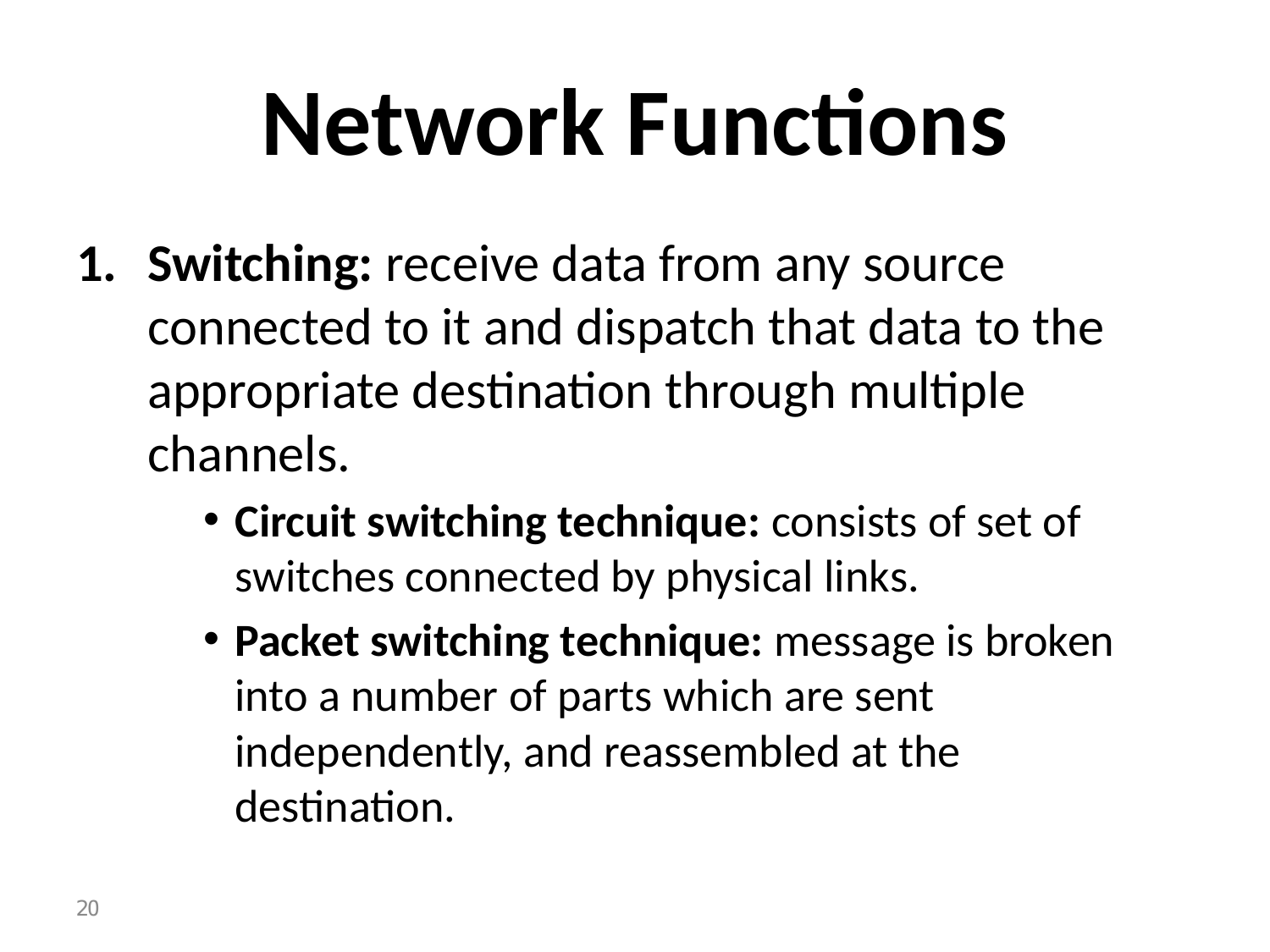

# Network Functions
Switching: receive data from any source connected to it and dispatch that data to the appropriate destination through multiple channels.
Circuit switching technique: consists of set of switches connected by physical links.
Packet switching technique: message is broken into a number of parts which are sent independently, and reassembled at the destination.

20